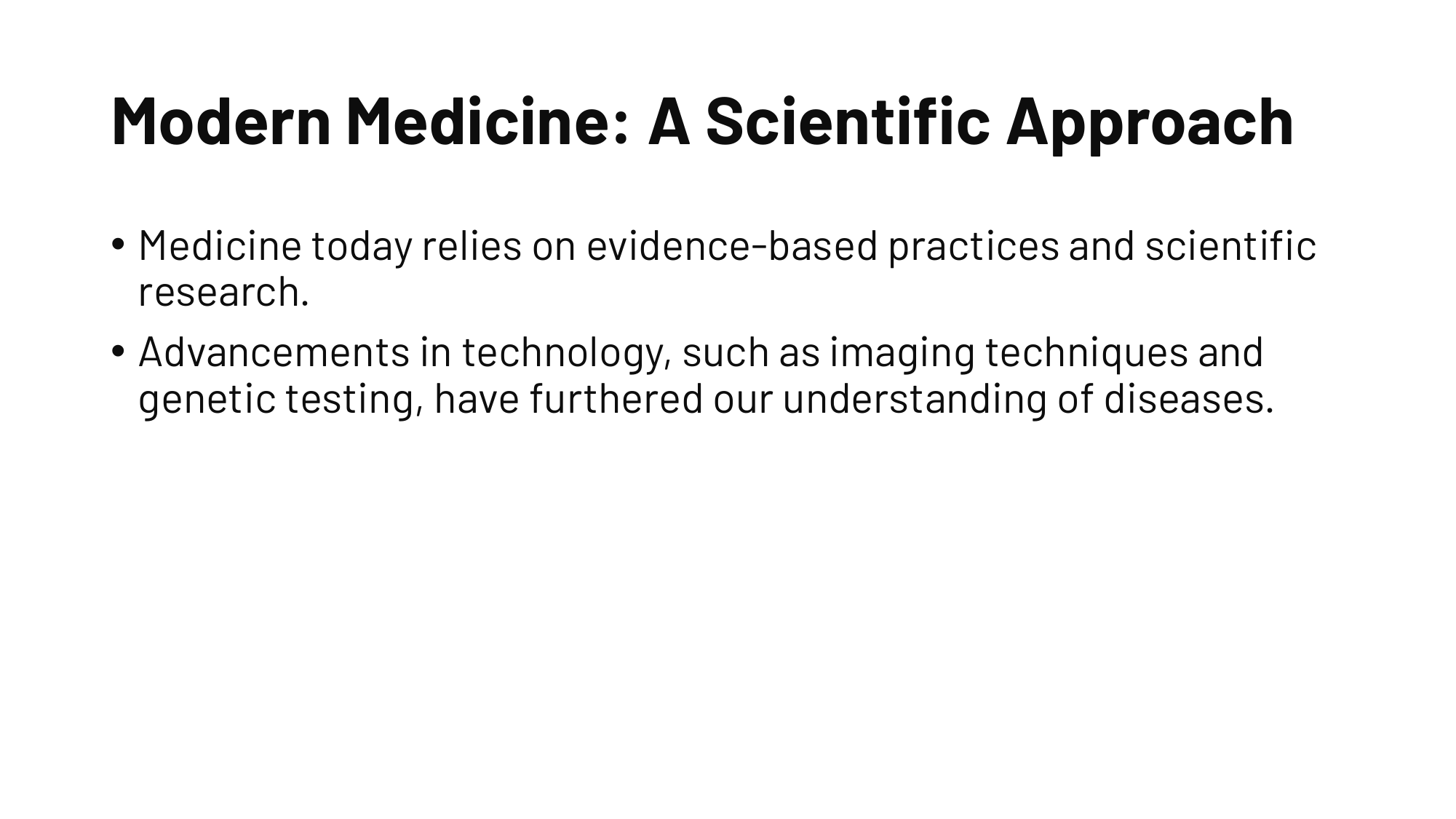

# Modern Medicine: A Scientific Approach
Medicine today relies on evidence-based practices and scientific research.
Advancements in technology, such as imaging techniques and genetic testing, have furthered our understanding of diseases.